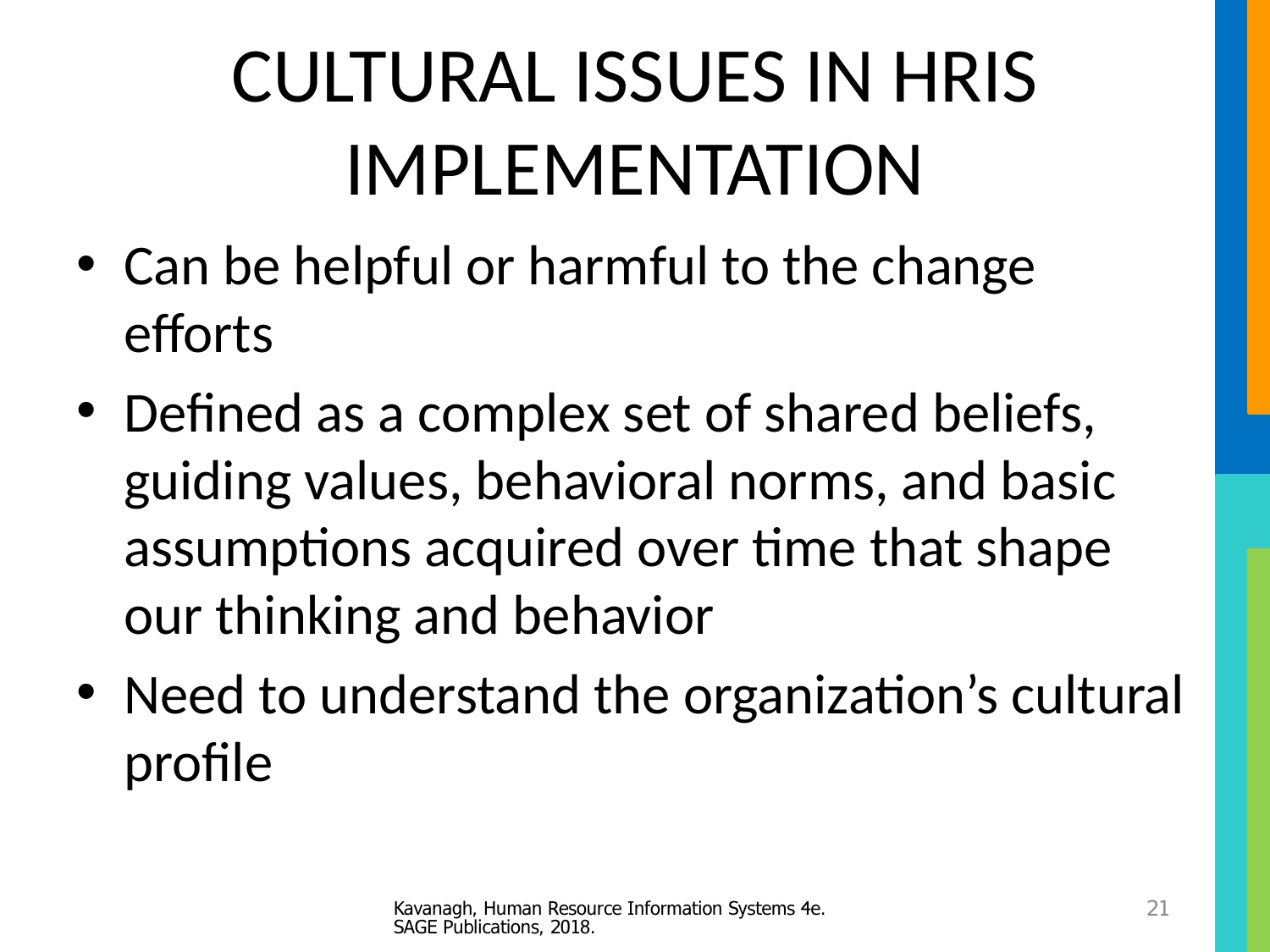

# CULTURAL ISSUES IN HRIS IMPLEMENTATION
Can be helpful or harmful to the change efforts
Defined as a complex set of shared beliefs, guiding values, behavioral norms, and basic assumptions acquired over time that shape our thinking and behavior
Need to understand the organization’s cultural profile
Kavanagh, Human Resource Information Systems 4e. SAGE Publications, 2018.
21